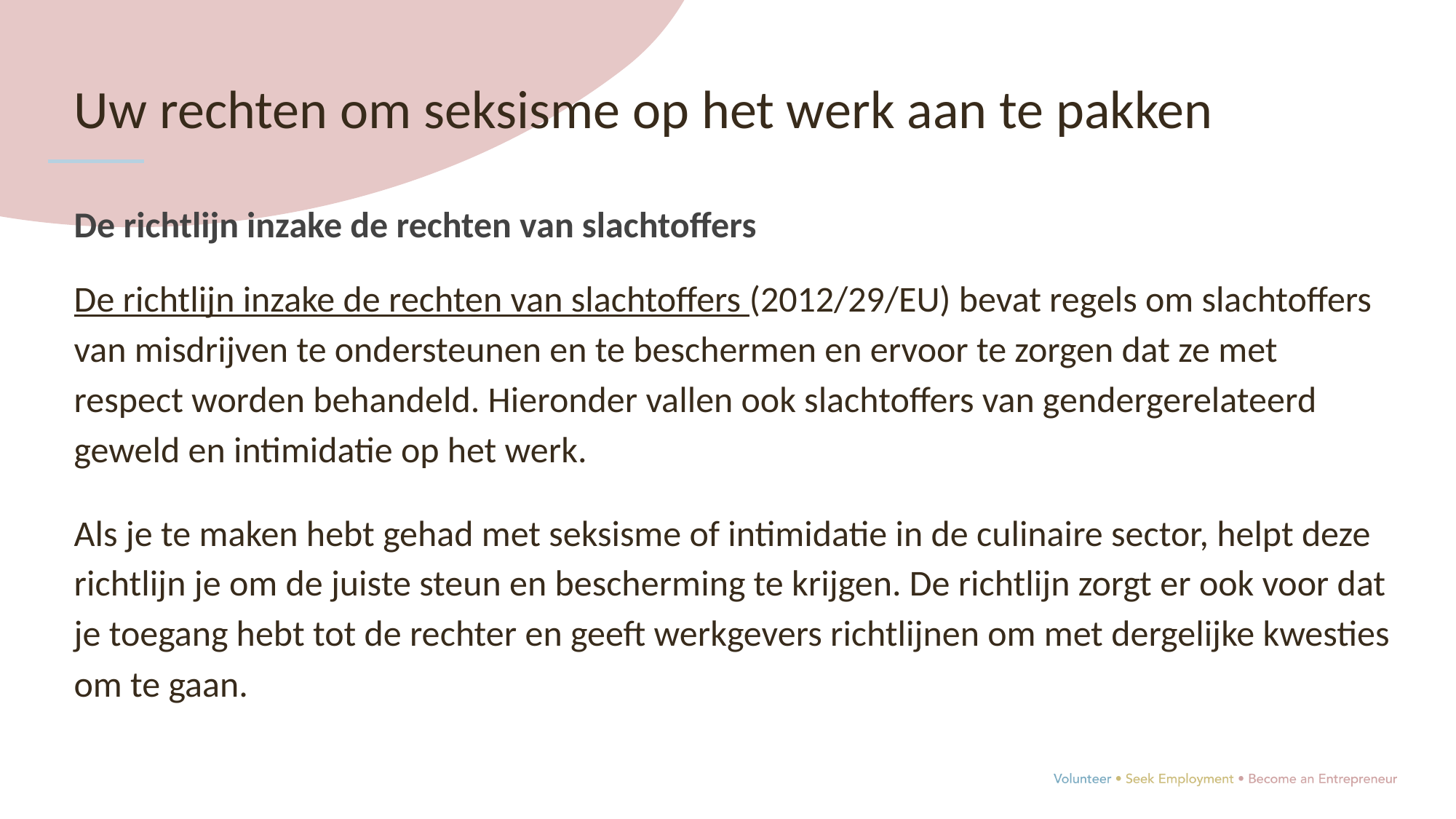

Uw rechten om seksisme op het werk aan te pakken

De richtlijn inzake de rechten van slachtoffers
De richtlijn inzake de rechten van slachtoffers (2012/29/EU) bevat regels om slachtoffers van misdrijven te ondersteunen en te beschermen en ervoor te zorgen dat ze met respect worden behandeld. Hieronder vallen ook slachtoffers van gendergerelateerd geweld en intimidatie op het werk.
Als je te maken hebt gehad met seksisme of intimidatie in de culinaire sector, helpt deze richtlijn je om de juiste steun en bescherming te krijgen. De richtlijn zorgt er ook voor dat je toegang hebt tot de rechter en geeft werkgevers richtlijnen om met dergelijke kwesties om te gaan.